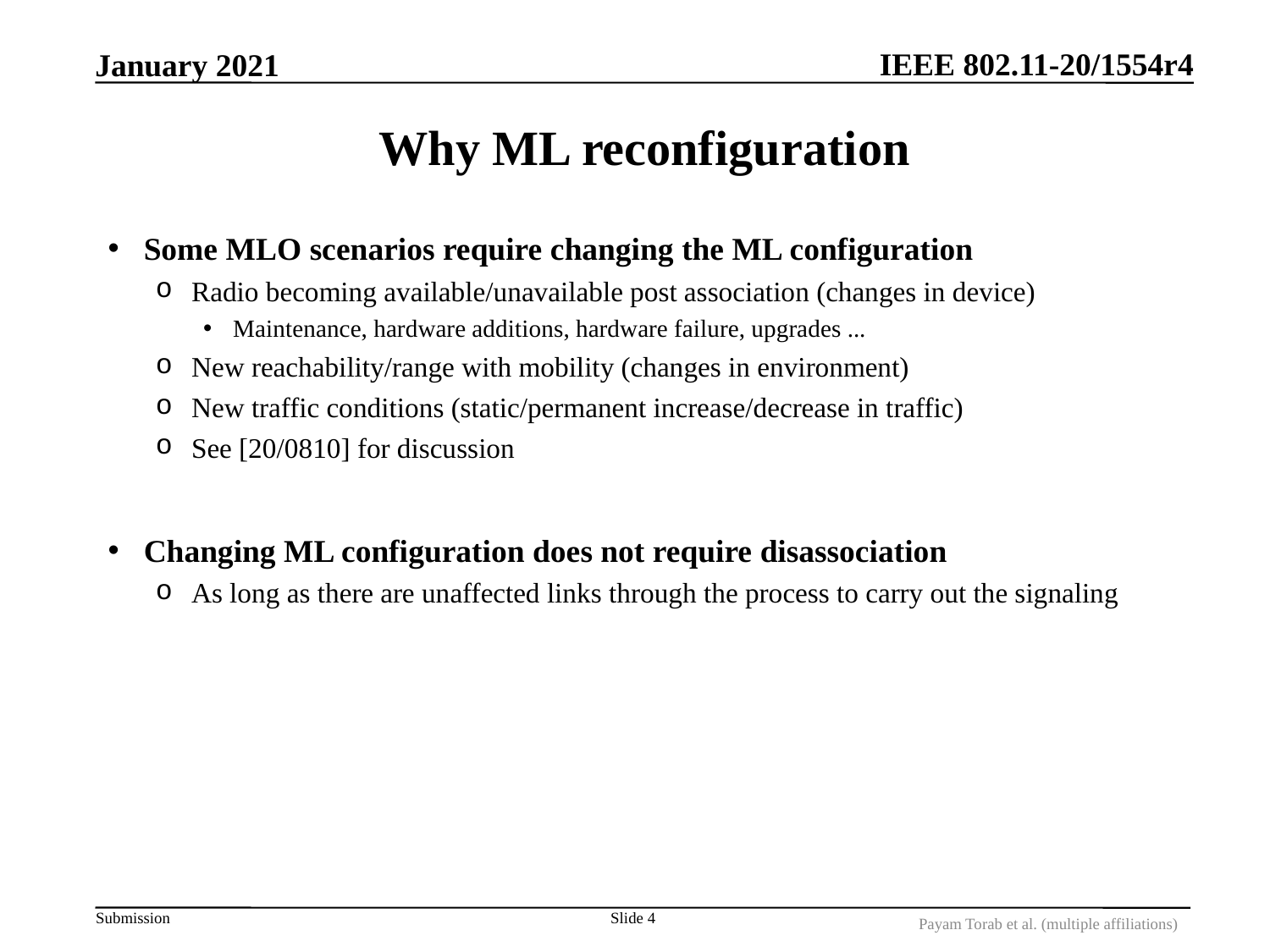

January 2021
# Why ML reconfiguration
Some MLO scenarios require changing the ML configuration
Radio becoming available/unavailable post association (changes in device)
Maintenance, hardware additions, hardware failure, upgrades ...
New reachability/range with mobility (changes in environment)
New traffic conditions (static/permanent increase/decrease in traffic)
See [20/0810] for discussion

Changing ML configuration does not require disassociation
As long as there are unaffected links through the process to carry out the signaling
Slide 4
Payam Torab et al. (multiple affiliations)